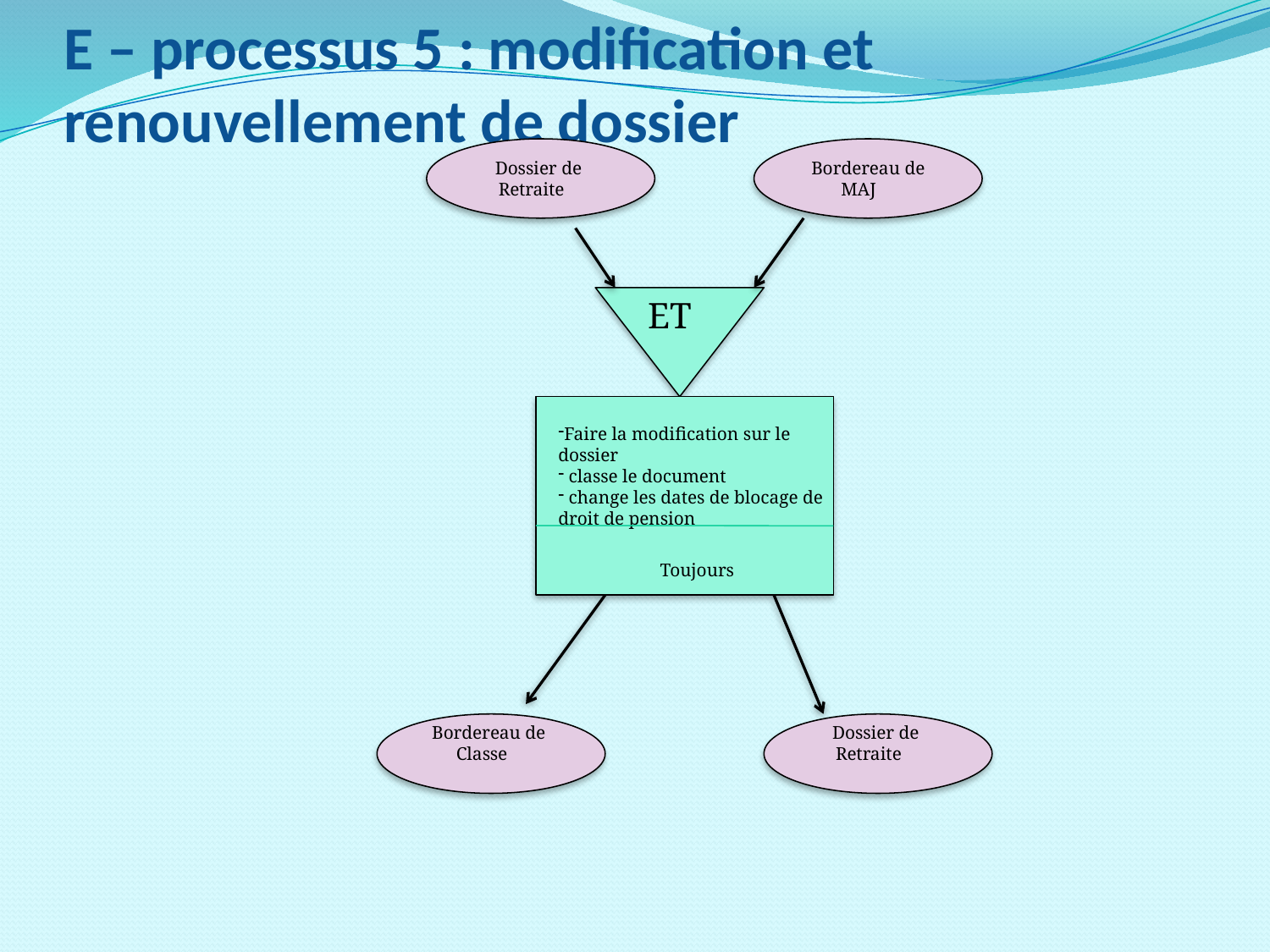

# E – processus 5 : modification et renouvellement de dossier

Dossier de
Retraite

Bordereau de MAJ

ET

                        Toujours
Faire la modification sur le dossier
 classe le document
 change les dates de blocage de droit de pension

Bordereau de
Classe

Dossier de
Retraite